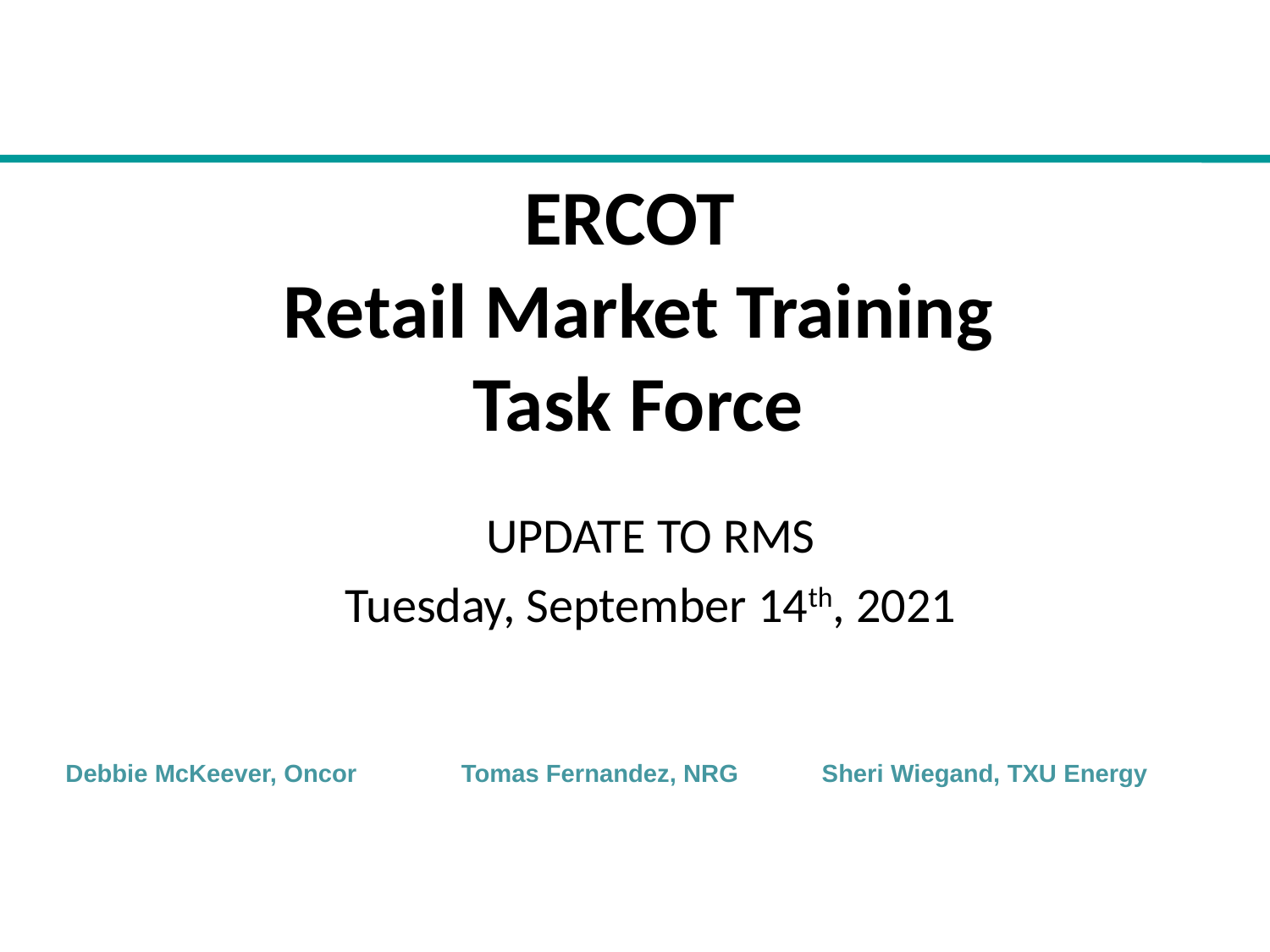

# ERCOT Retail Market Training Task Force
UPDATE TO RMS
Tuesday, September 14th, 2021

Debbie McKeever, Oncor               Tomas Fernandez, NRG            Sheri Wiegand, TXU Energy